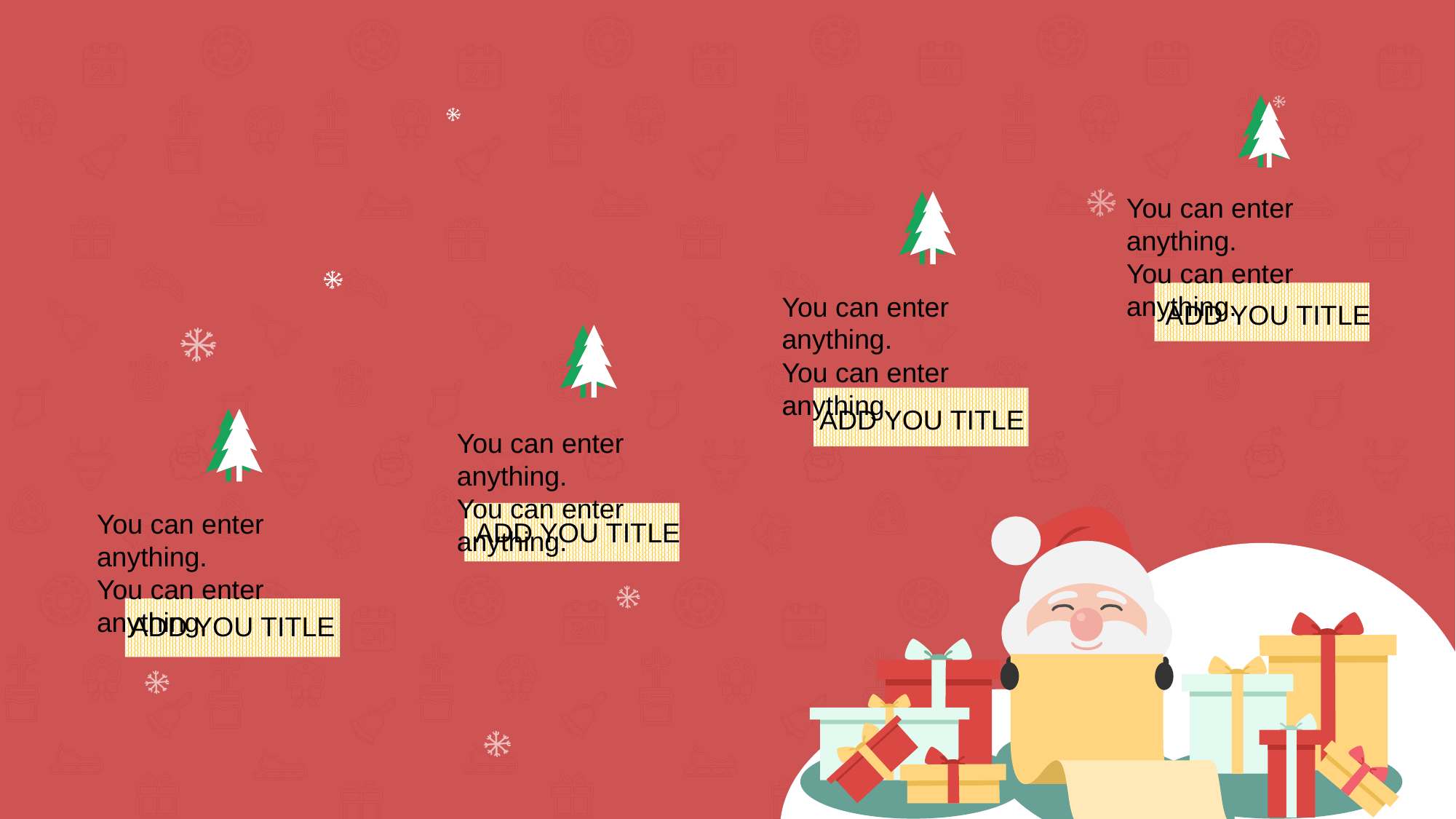

You can enter anything.
You can enter anything.

You can enter anything.
You can enter anything.
ADD YOU TITLE

ADD YOU TITLE

You can enter anything.
You can enter anything.

You can enter anything.
You can enter anything.

ADD YOU TITLE

ADD YOU TITLE